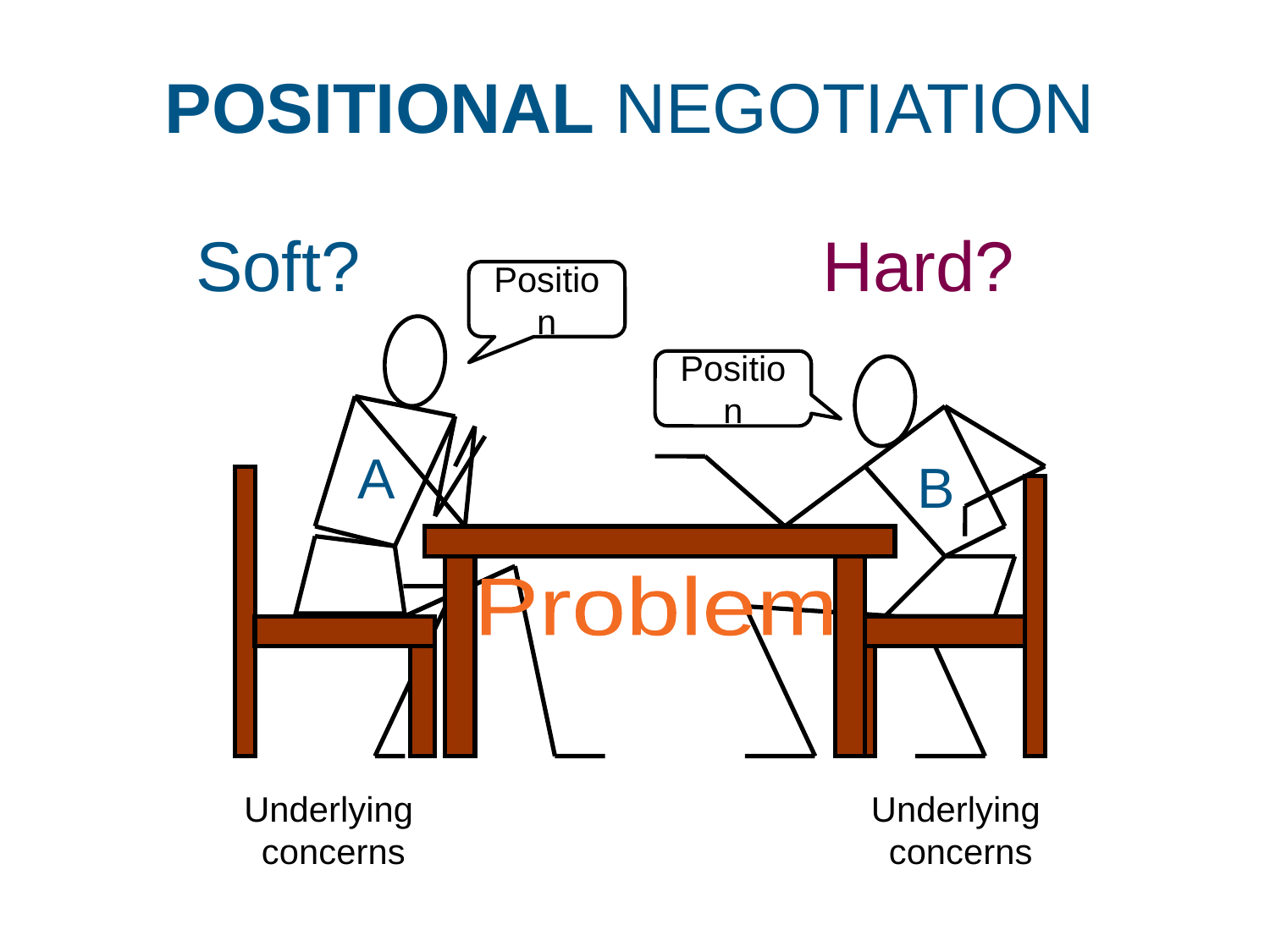

Positional negotiation
Soft?
Hard?
Position

A
B
Position
Problem
Underlying
concerns
Underlying
concerns